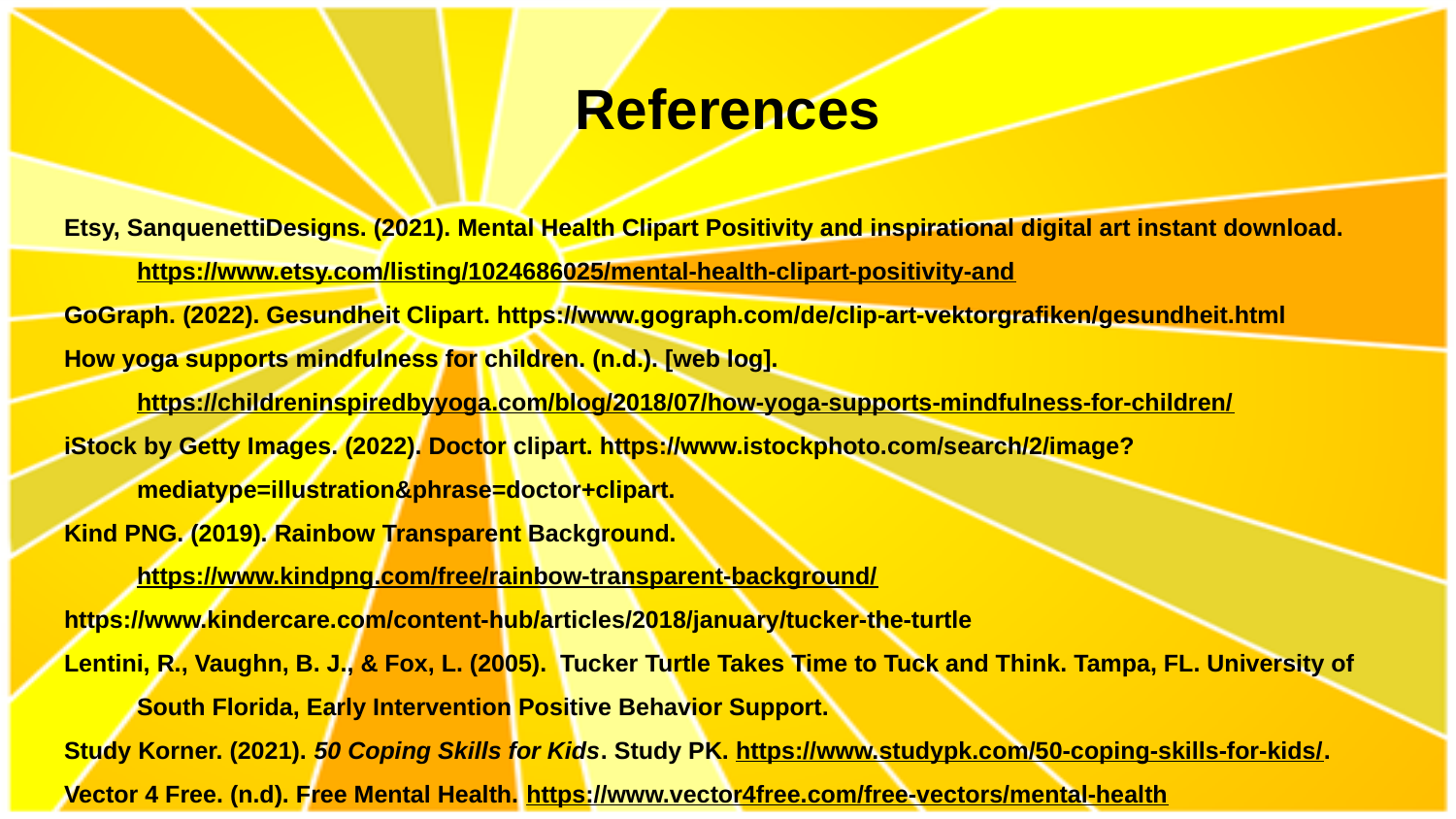

# References
Etsy, SanquenettiDesigns. (2021). Mental Health Clipart Positivity and inspirational digital art instant download. https://www.etsy.com/listing/1024686025/mental-health-clipart-positivity-and
GoGraph. (2022). Gesundheit Clipart. https://www.gograph.com/de/clip-art-vektorgrafiken/gesundheit.html
How yoga supports mindfulness for children. (n.d.). [web log]. https://childreninspiredbyyoga.com/blog/2018/07/how-yoga-supports-mindfulness-for-children/
iStock by Getty Images. (2022). Doctor clipart. https://www.istockphoto.com/search/2/image?mediatype=illustration&phrase=doctor+clipart.
Kind PNG. (2019). Rainbow Transparent Background. https://www.kindpng.com/free/rainbow-transparent-background/
https://www.kindercare.com/content-hub/articles/2018/january/tucker-the-turtle
Lentini, R., Vaughn, B. J., & Fox, L. (2005).  Tucker Turtle Takes Time to Tuck and Think. Tampa, FL. University of South Florida, Early Intervention Positive Behavior Support.
Study Korner. (2021). 50 Coping Skills for Kids. Study PK. https://www.studypk.com/50-coping-skills-for-kids/.
Vector 4 Free. (n.d). Free Mental Health. https://www.vector4free.com/free-vectors/mental-health